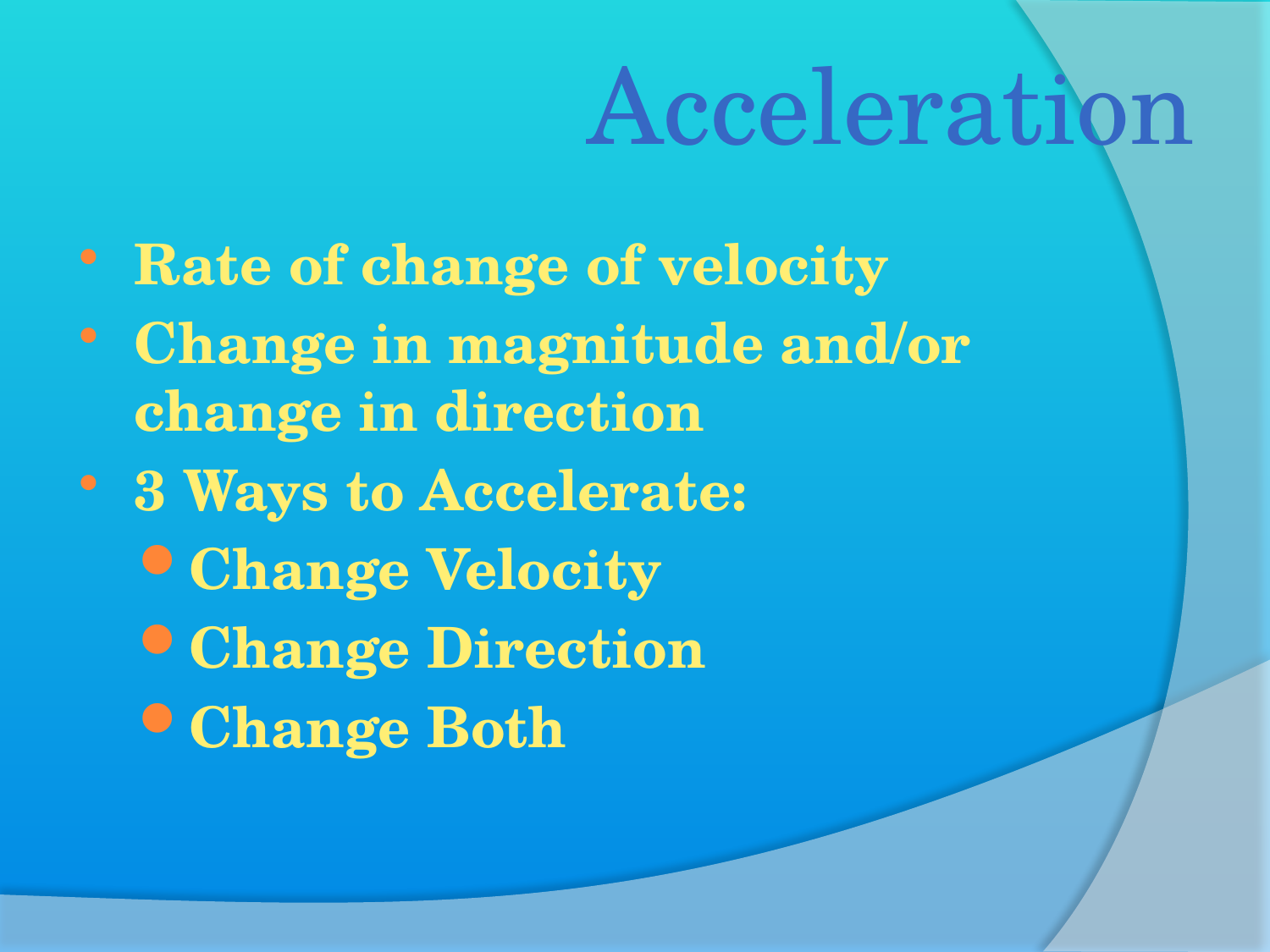

Acceleration
Rate of change of velocity
Change in magnitude and/or change in direction
3 Ways to Accelerate:
Change Velocity
Change Direction
Change Both